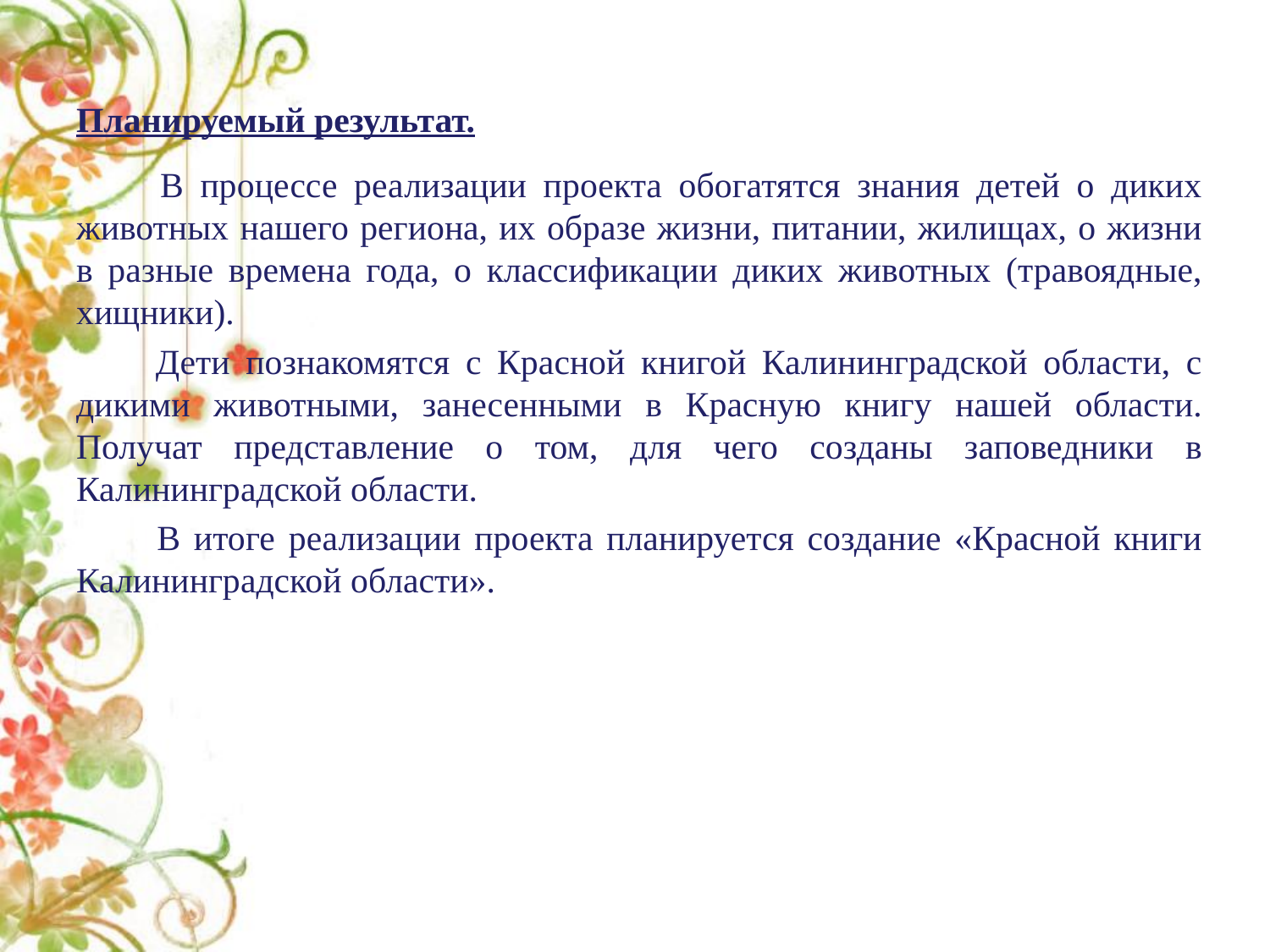

# Планируемый результат.
     В процессе реализации проекта обогатятся знания детей о диких животных нашего региона, их образе жизни, питании, жилищах, о жизни в разные времена года, о классификации диких животных (травоядные, хищники).
     Дети познакомятся с Красной книгой Калининградской области, с дикими животными, занесенными в Красную книгу нашей области. Получат представление о том, для чего созданы заповедники в Калининградской области.
      В итоге реализации проекта планируется создание «Красной книги Калининградской области».